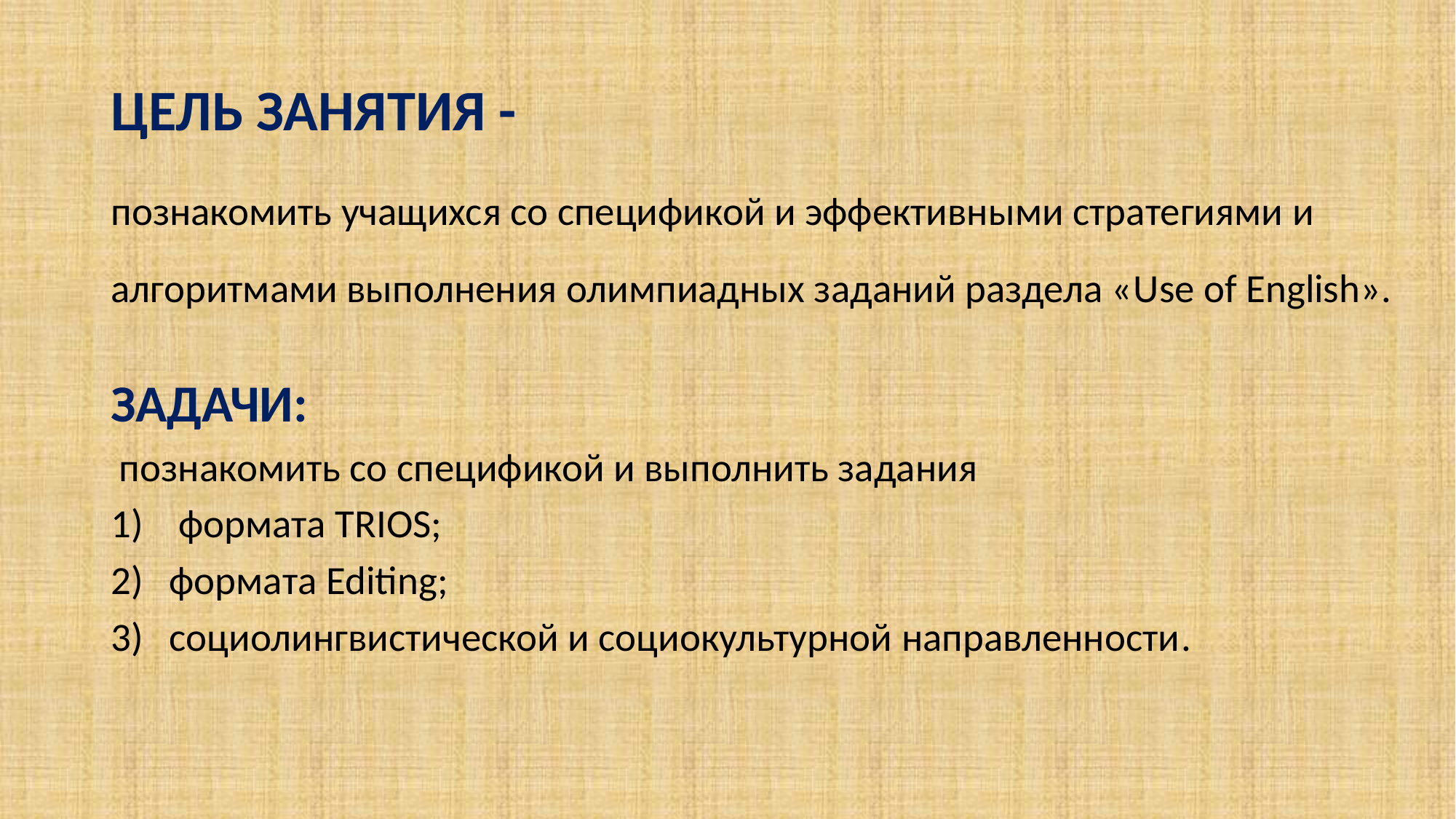

#
ЦЕЛЬ ЗАНЯТИЯ -
познакомить учащихся со спецификой и эффективными стратегиями и алгоритмами выполнения олимпиадных заданий раздела «Use of English».

ЗАДАЧИ:
 познакомить со спецификой и выполнить задания
 формата TRIOS;
формата Editing;
социолингвистической и социокультурной направленности.